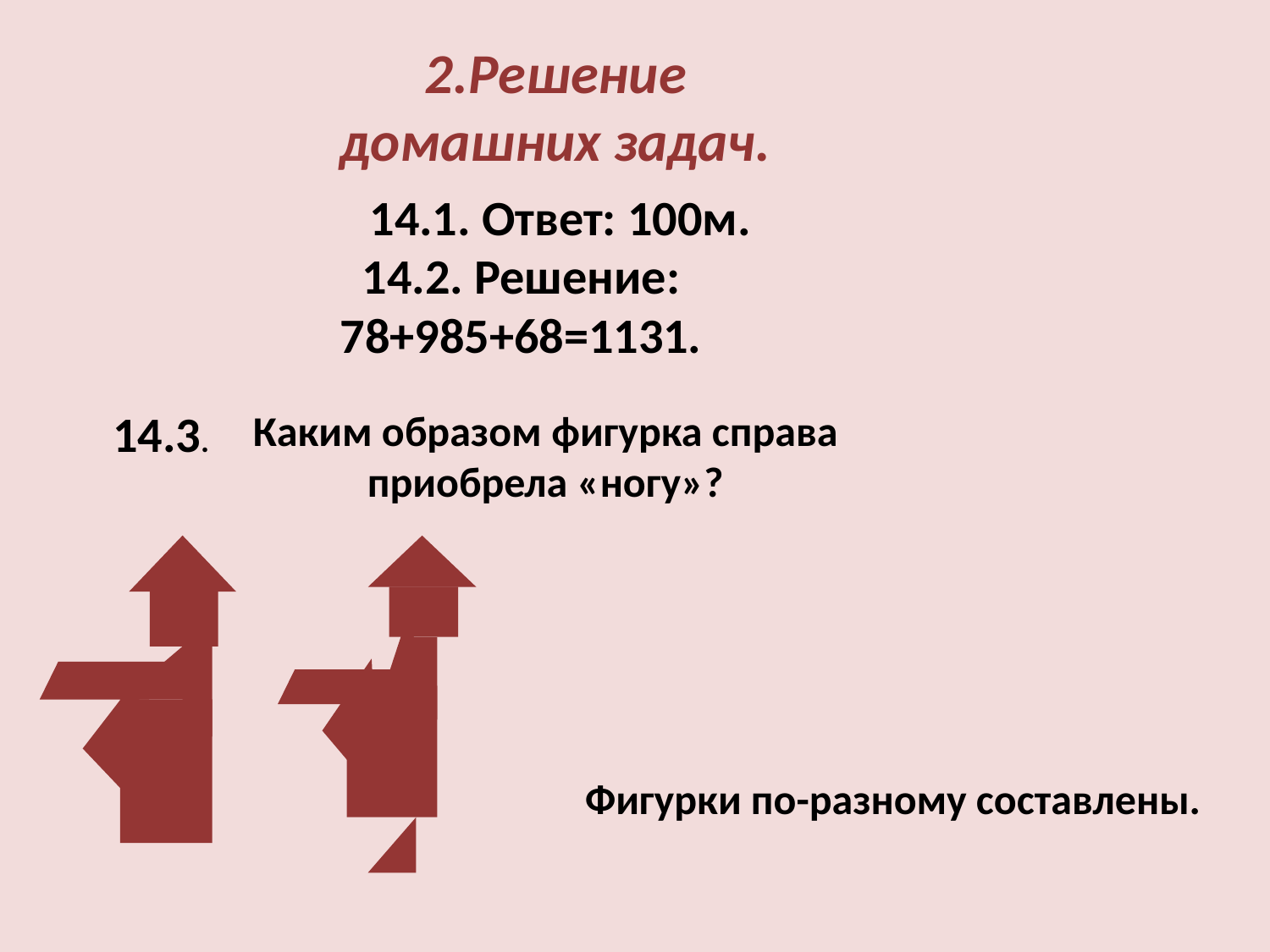

2.Решение домашних задач.

       14.1. Ответ: 100м.
14.2. Решение: 78+985+68=1131.

14.3.
Каким образом фигурка справа приобрела «ногу»?

Фигурки по-разному составлены.